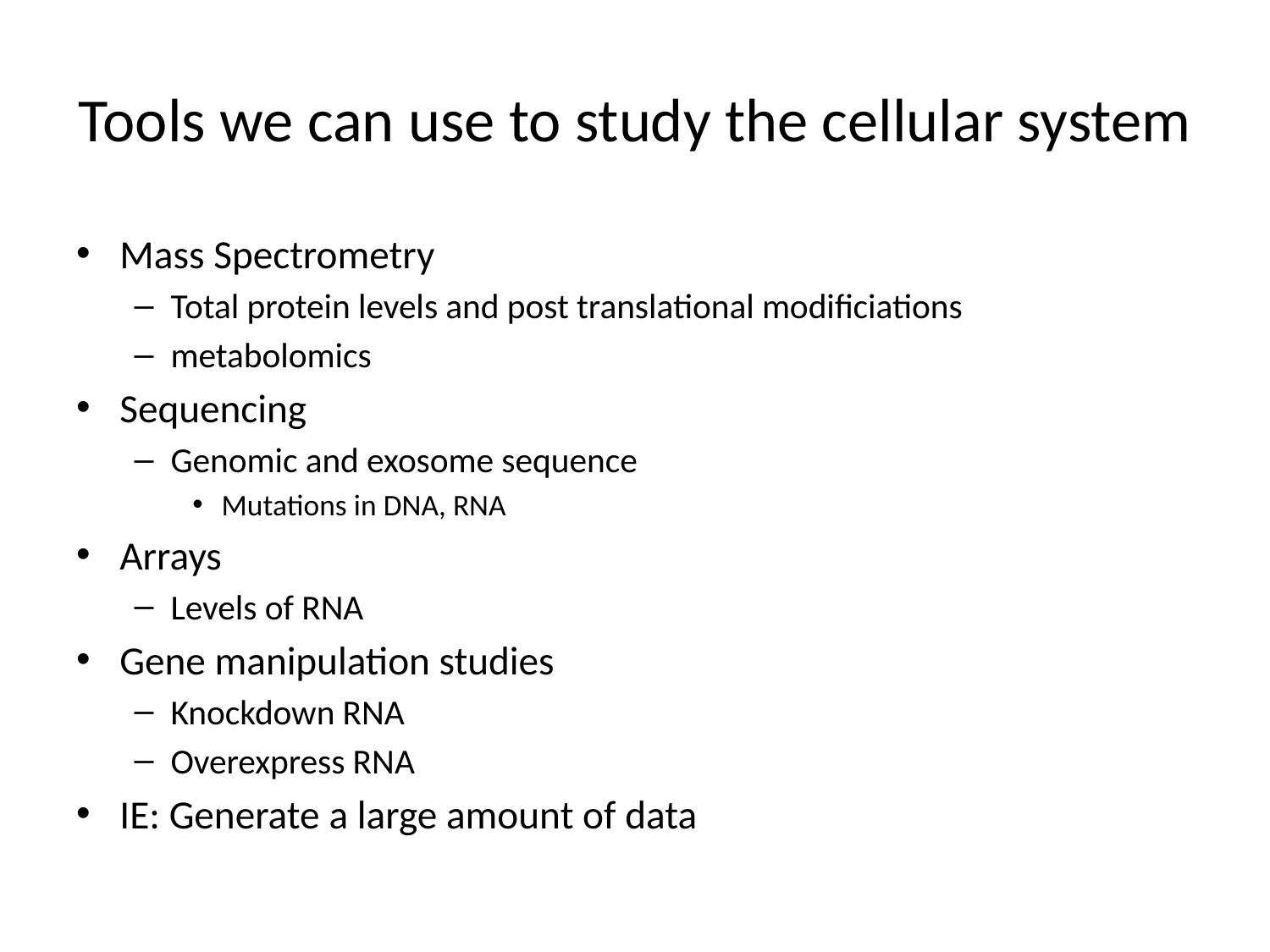

# Tools we can use to study the cellular system
Mass Spectrometry
Total protein levels and post translational modificiations
metabolomics
Sequencing
Genomic and exosome sequence
Mutations in DNA, RNA
Arrays
Levels of RNA
Gene manipulation studies
Knockdown RNA
Overexpress RNA
IE: Generate a large amount of data